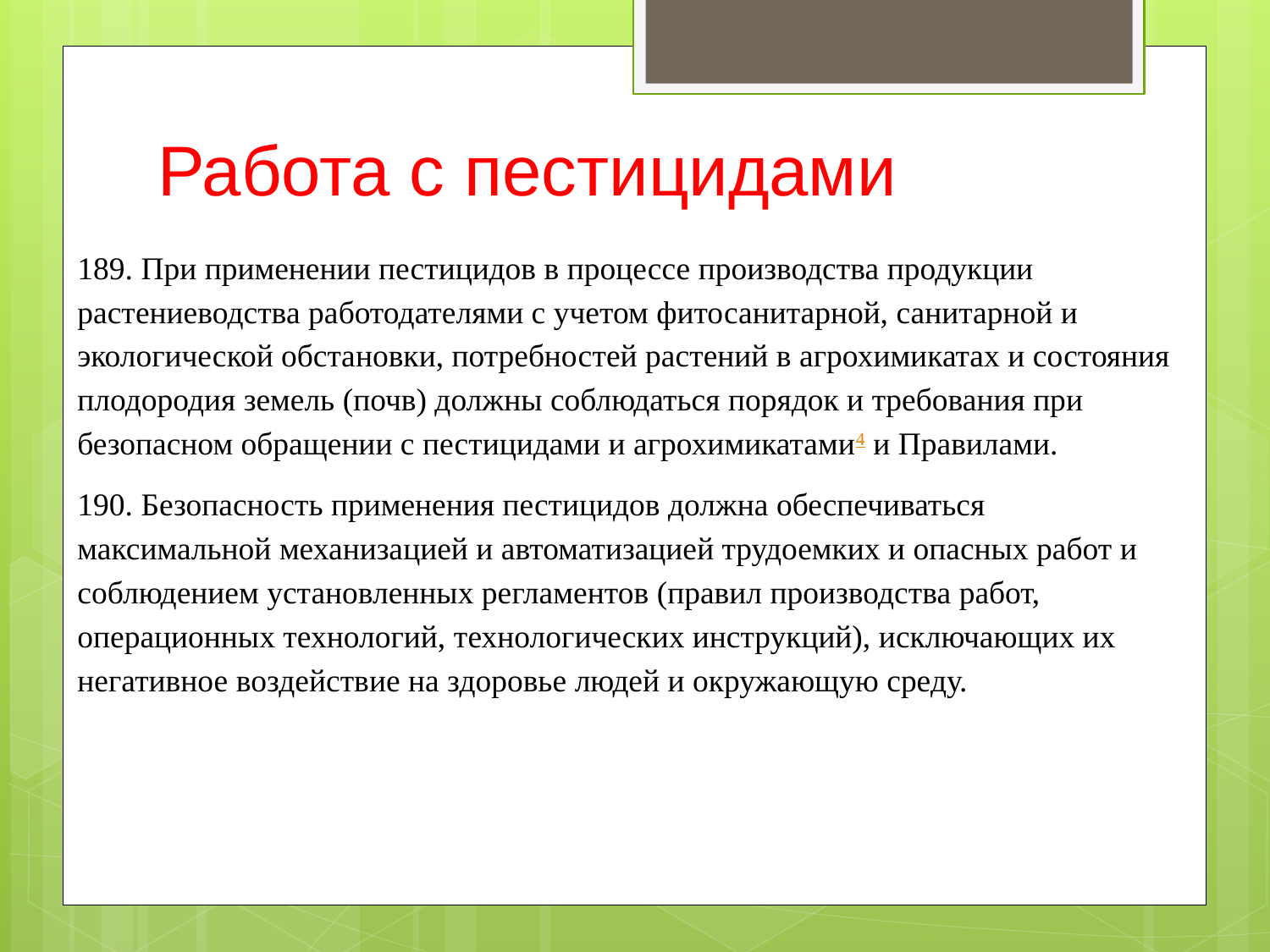

# Работа с пестицидами
189. При применении пестицидов в процессе производства продукции растениеводства работодателями с учетом фитосанитарной, санитарной и экологической обстановки, потребностей растений в агрохимикатах и состояния плодородия земель (почв) должны соблюдаться порядок и требования при безопасном обращении с пестицидами и агрохимикатами4 и Правилами.
190. Безопасность применения пестицидов должна обеспечиваться максимальной механизацией и автоматизацией трудоемких и опасных работ и соблюдением установленных регламентов (правил производства работ, операционных технологий, технологических инструкций), исключающих их негативное воздействие на здоровье людей и окружающую среду.